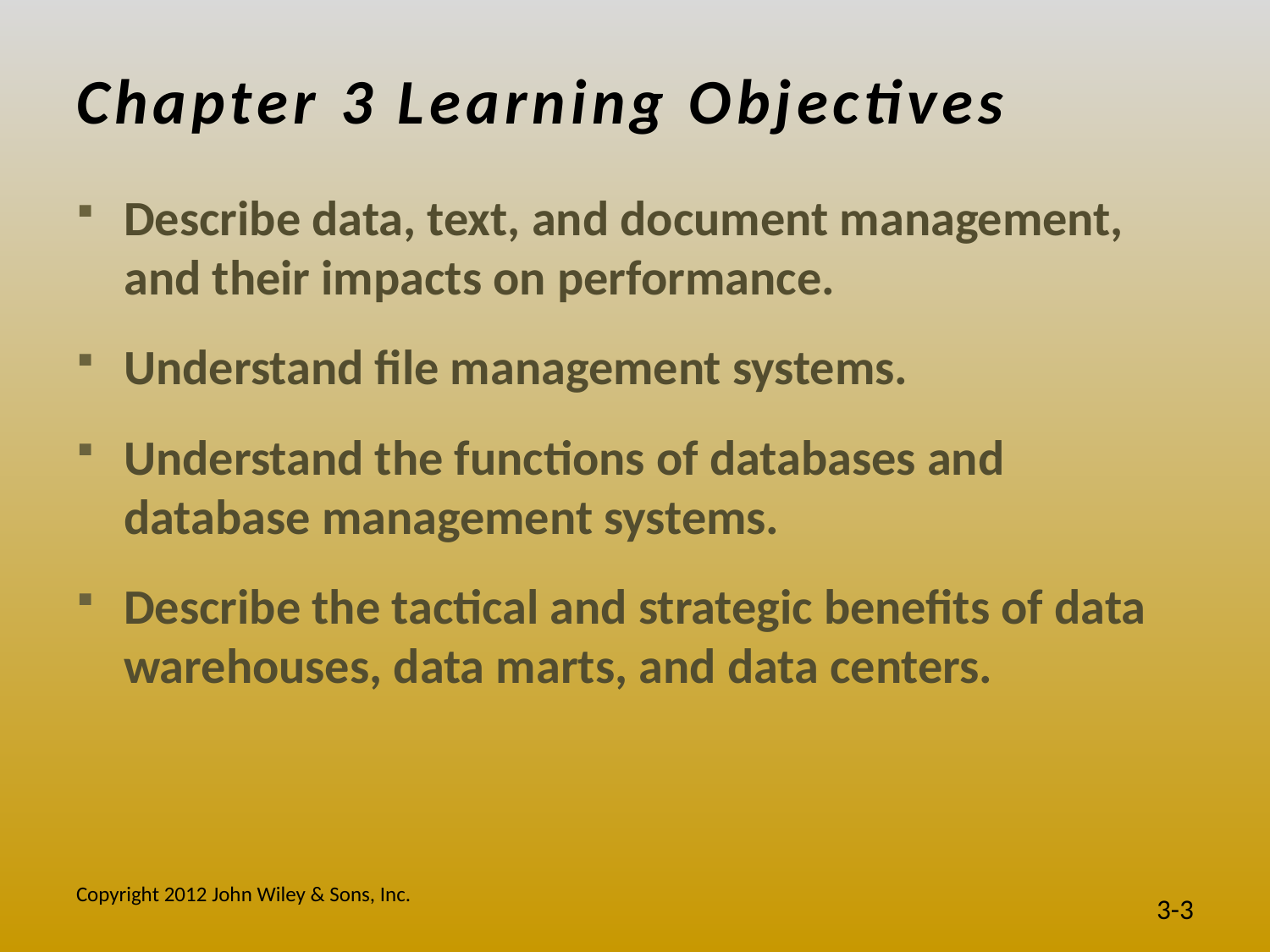

# Chapter 3 Learning Objectives
Describe data, text, and document management, and their impacts on performance.
Understand file management systems.
Understand the functions of databases and database management systems.
Describe the tactical and strategic benefits of data warehouses, data marts, and data centers.

Copyright 2012 John Wiley & Sons, Inc.
3-3